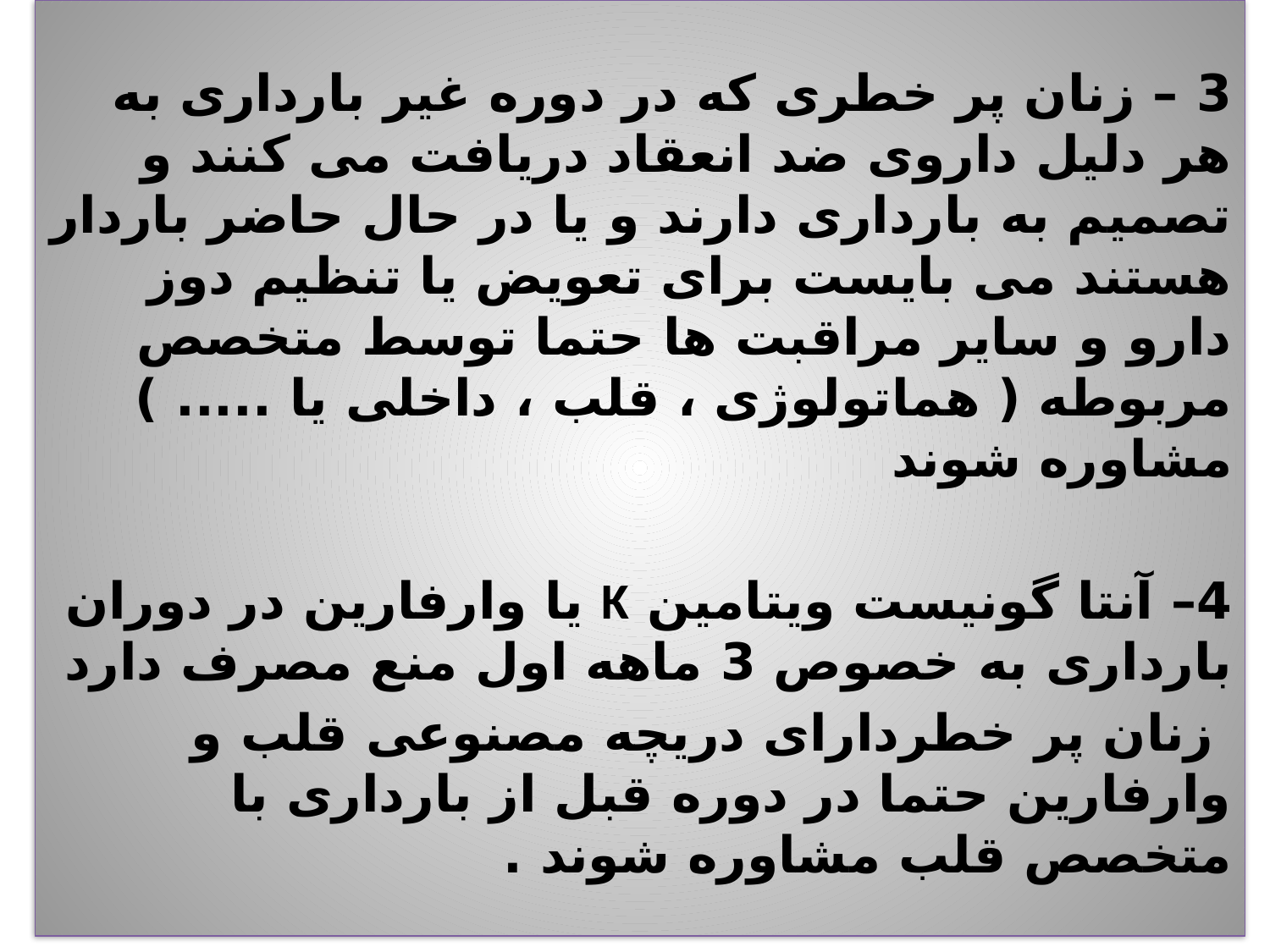

3 – زنان پر خطری که در دوره غیر بارداری به هر دلیل داروی ضد انعقاد دریافت می کنند و تصمیم به بارداری دارند و یا در حال حاضر باردار هستند می بایست برای تعویض یا تنظیم دوز دارو و سایر مراقبت ها حتما توسط متخصص مربوطه ( هماتولوژی ، قلب ، داخلی یا ..... ) مشاوره شوند

4– آنتا گونیست ویتامین K یا وارفارین در دوران بارداری به خصوص 3 ماهه اول منع مصرف دارد
 زنان پر خطردارای دریچه مصنوعی قلب و وارفارین حتما در دوره قبل از بارداری با متخصص قلب مشاوره شوند .